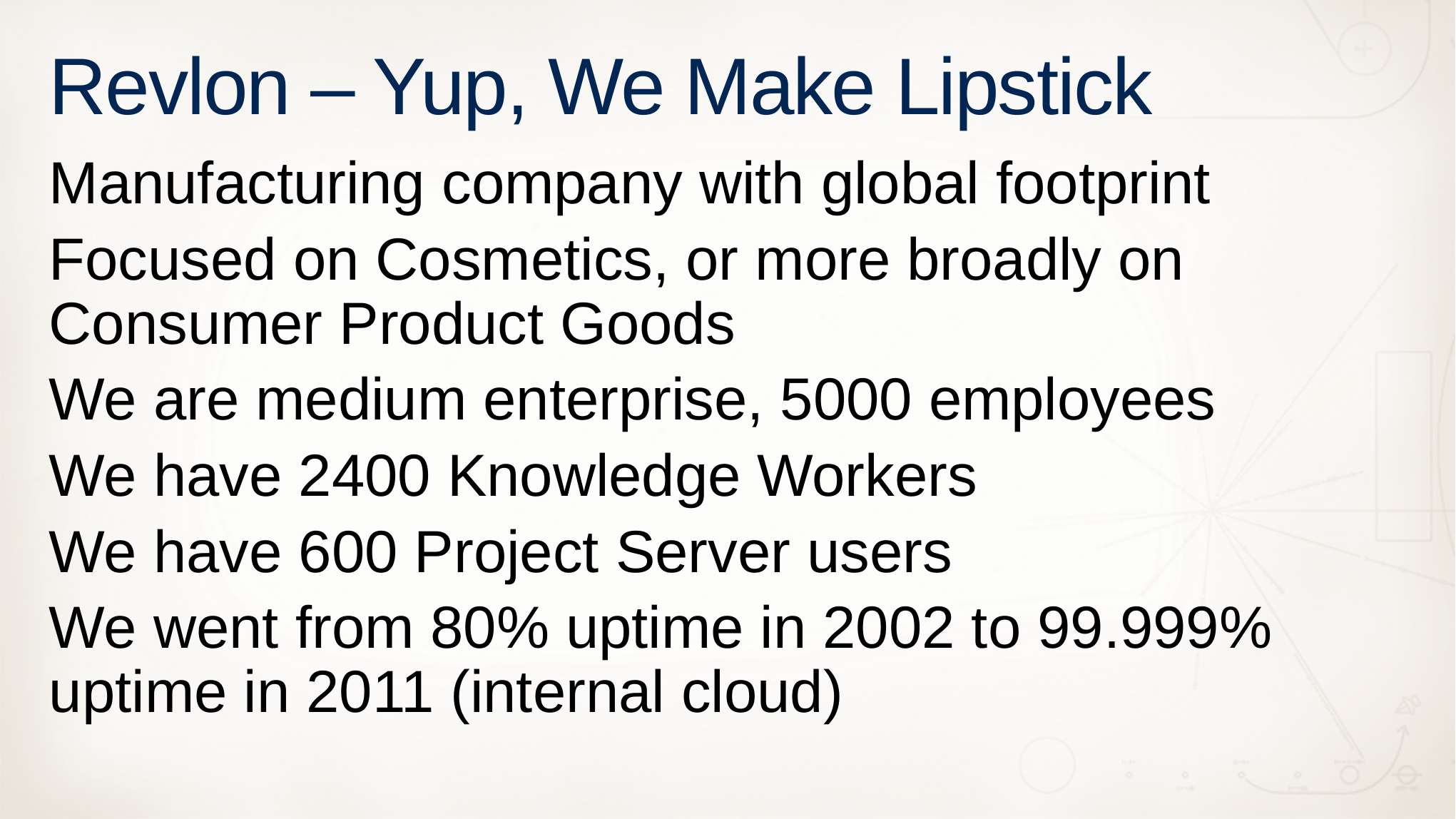

# Revlon – Yup, We Make Lipstick
Manufacturing company with global footprint
Focused on Cosmetics, or more broadly on Consumer Product Goods
We are medium enterprise, 5000 employees
We have 2400 Knowledge Workers
We have 600 Project Server users
We went from 80% uptime in 2002 to 99.999% uptime in 2011 (internal cloud)